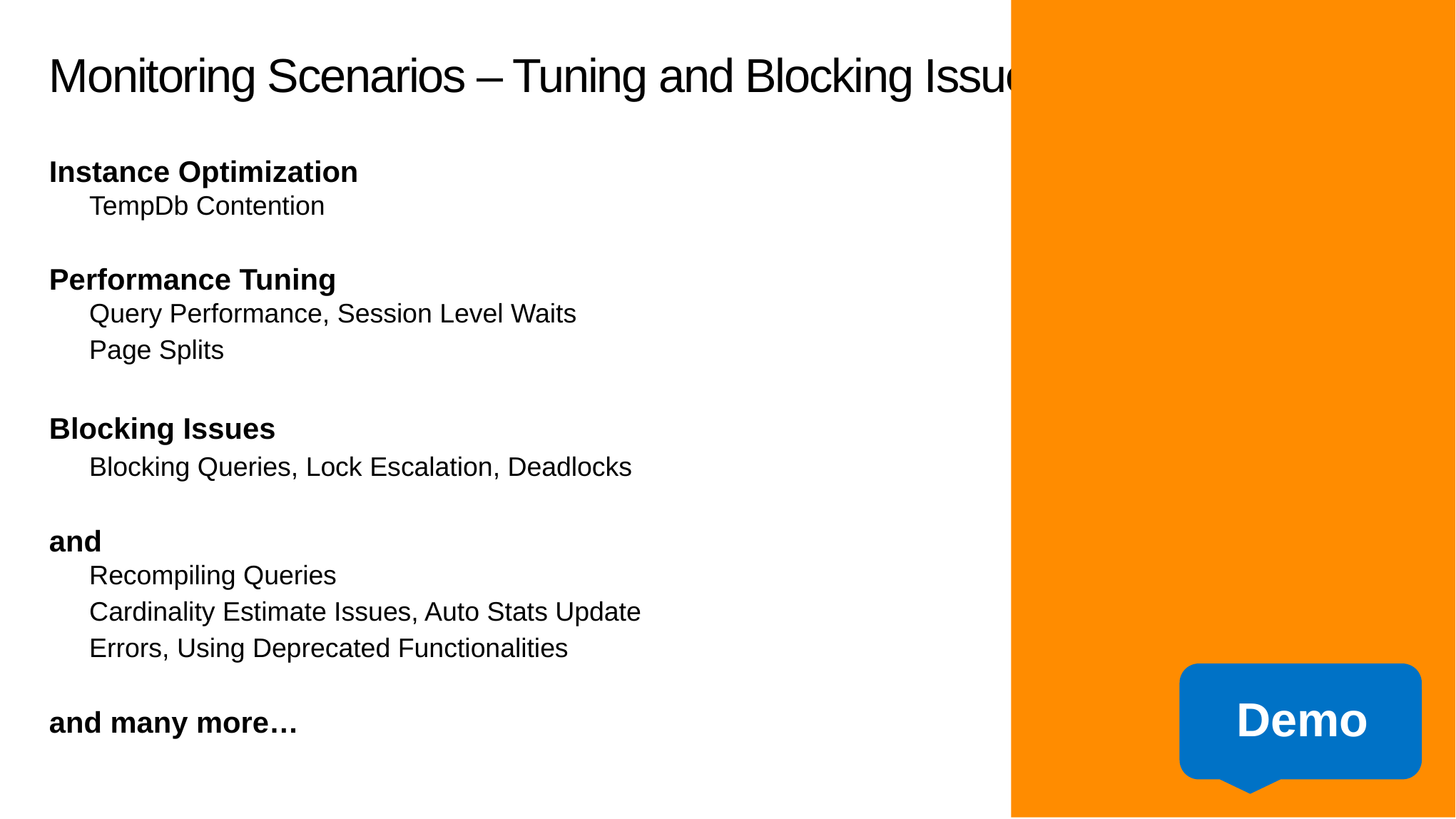

# Monitoring Scenarios – Tuning and Blocking Issues
Instance Optimization
TempDb Contention

Performance Tuning
Query Performance, Session Level Waits
Page Splits

Blocking Issues
Blocking Queries, Lock Escalation, Deadlocks

and
Recompiling Queries
Cardinality Estimate Issues, Auto Stats Update
Errors, Using Deprecated Functionalities

and many more…

Demo